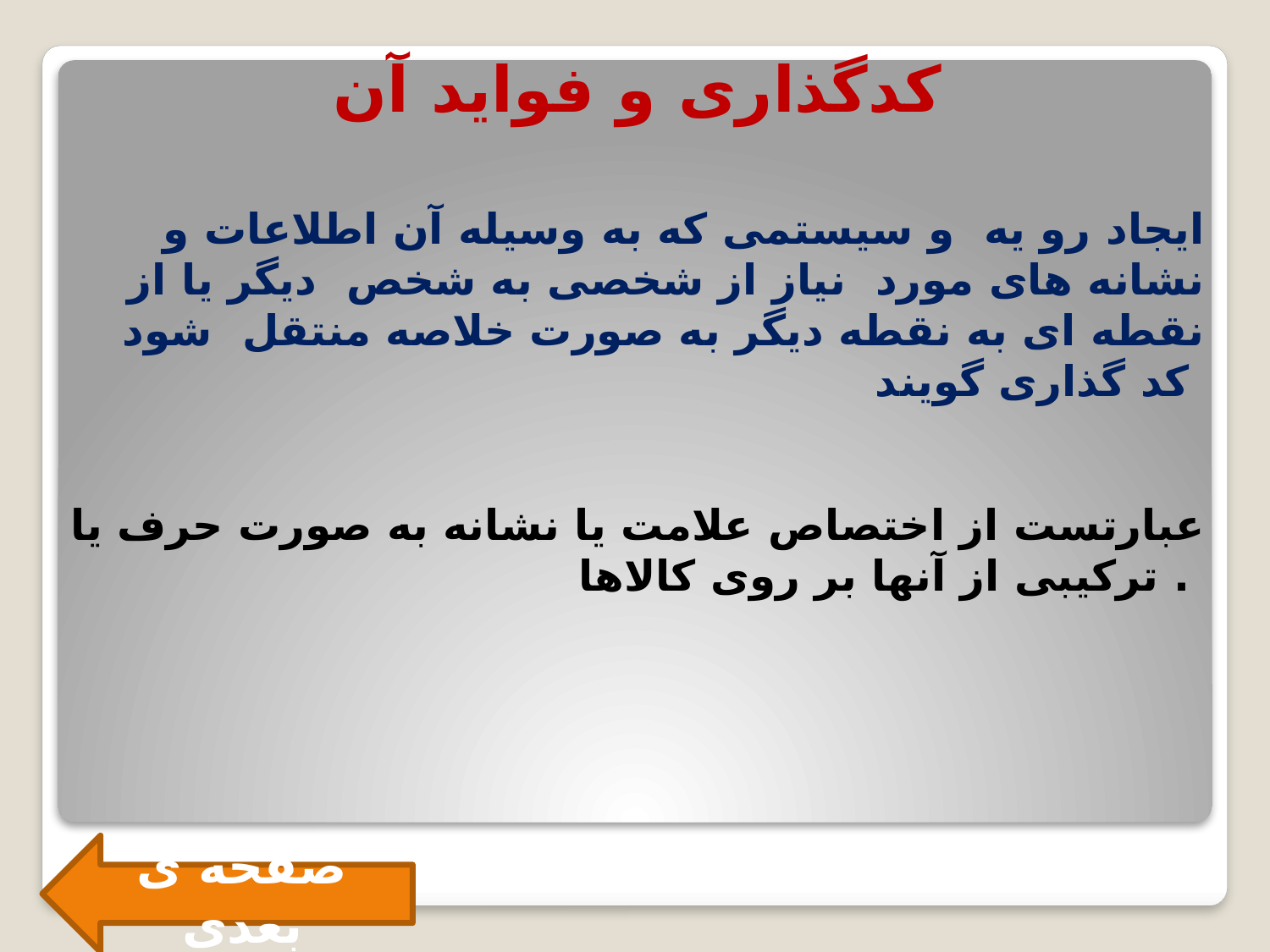

کدگذاری و فواید آن

    ایجاد رو یه  و سیستمی كه به وسیله آن اطلاعات و نشانه های مورد  نیاز از شخصی به شخص  دیگر یا از نقطه ای به نقطه دیگر به صورت خلاصه منتقل  شود كد گذاری گویند

عبارتست از اختصاص علامت یا نشانه به صورت حرف یا ترکیبی از آنها بر روی کالاها .

صفحه ی بعدی